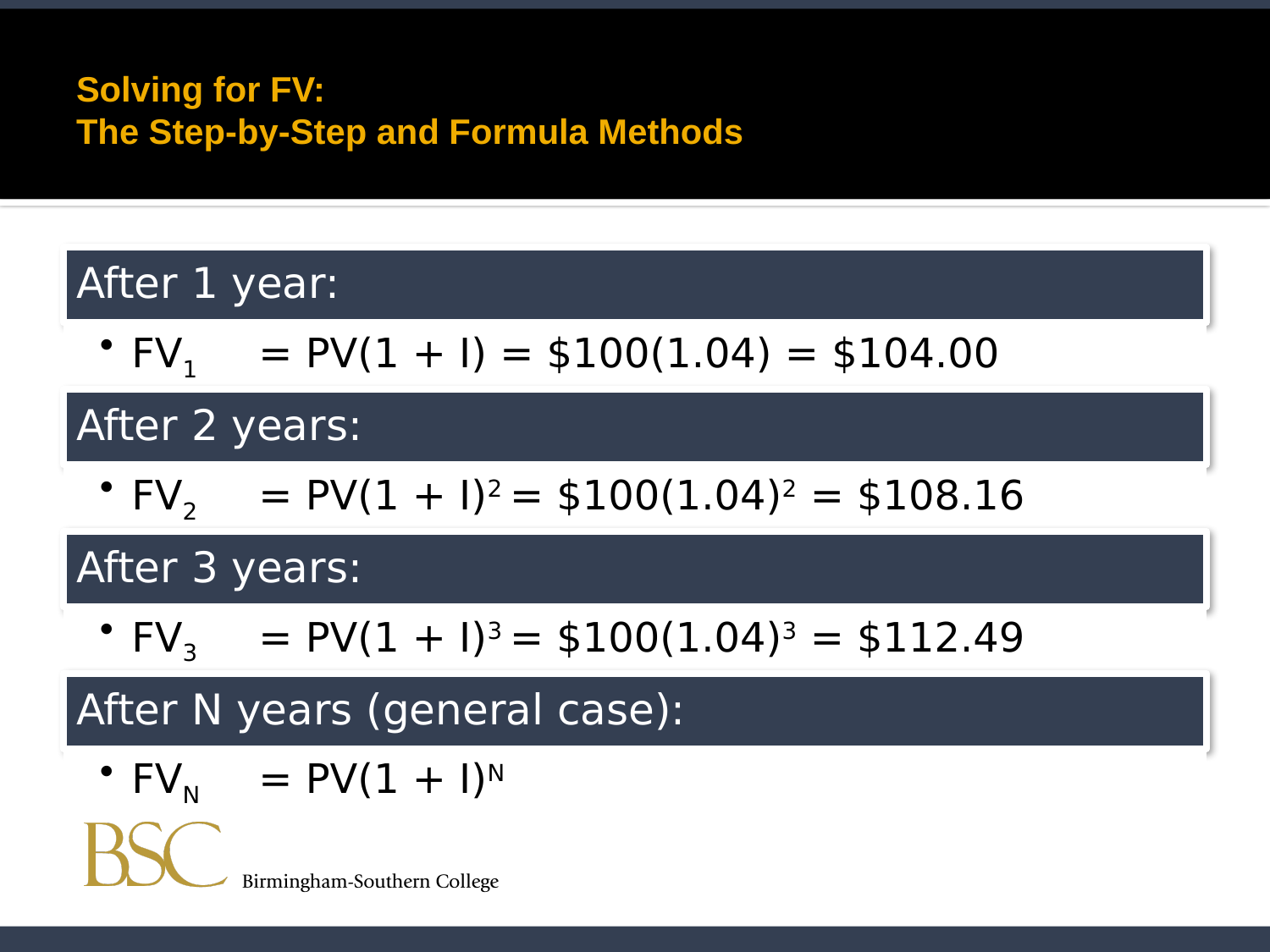

# Solving for FV: The Step-by-Step and Formula Methods
After 1 year:
FV1	= PV(1 + I) = $100(1.04) = $104.00
After 2 years:
FV2	= PV(1 + I)2 = $100(1.04)2 = $108.16
After 3 years:
FV3	= PV(1 + I)3 = $100(1.04)3 = $112.49
After N years (general case):
FVN	= PV(1 + I)N